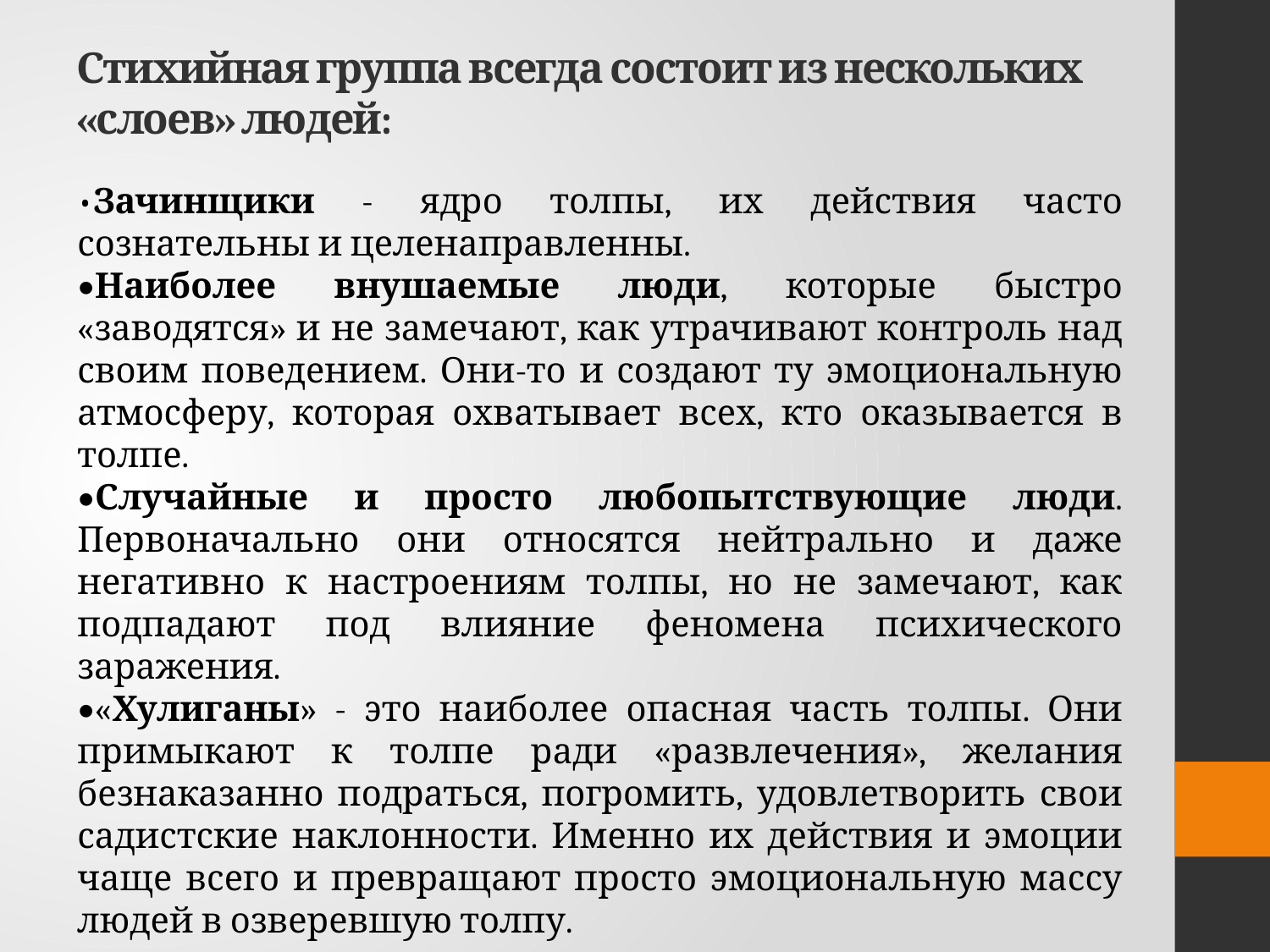

# Стихийная группа всегда состоит из нескольких «слоев» людей:
•Зачинщики - ядро толпы, их действия часто сознательны и целенаправленны.
•Наиболее внушаемые люди, которые быстро «заводятся» и не замечают, как утрачивают контроль над своим поведением. Они-то и создают ту эмоциональную атмосферу, которая охватывает всех, кто оказывается в толпе.
•Случайные и просто любопытствующие люди. Первоначально они относятся нейтрально и даже негативно к настроениям толпы, но не замечают, как подпадают под влияние феномена психического заражения.
•«Хулиганы» - это наиболее опасная часть толпы. Они примыкают к толпе ради «развлечения», желания безнаказанно подраться, погромить, удовлетворить свои садистские наклонности. Именно их действия и эмоции чаще всего и превращают просто эмоциональную массу людей в озверевшую толпу.